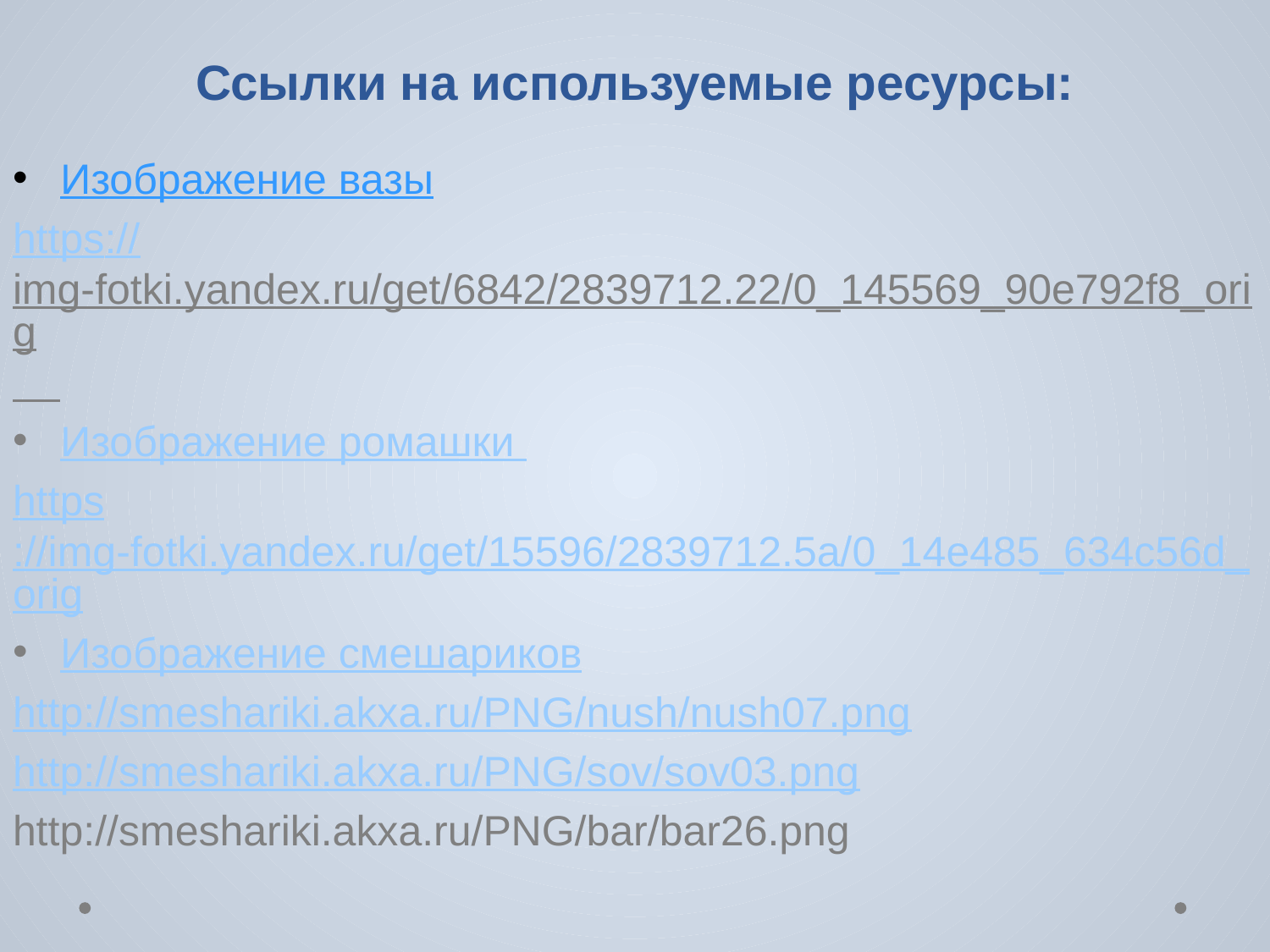

# Ссылки на используемые ресурсы:

Изображение вазы
https://img-fotki.yandex.ru/get/6842/2839712.22/0_145569_90e792f8_orig
Изображение ромашки
https://img-fotki.yandex.ru/get/15596/2839712.5a/0_14e485_634c56d_orig
Изображение смешариков
http://smeshariki.akxa.ru/PNG/nush/nush07.png
http://smeshariki.akxa.ru/PNG/sov/sov03.png
http://smeshariki.akxa.ru/PNG/bar/bar26.png